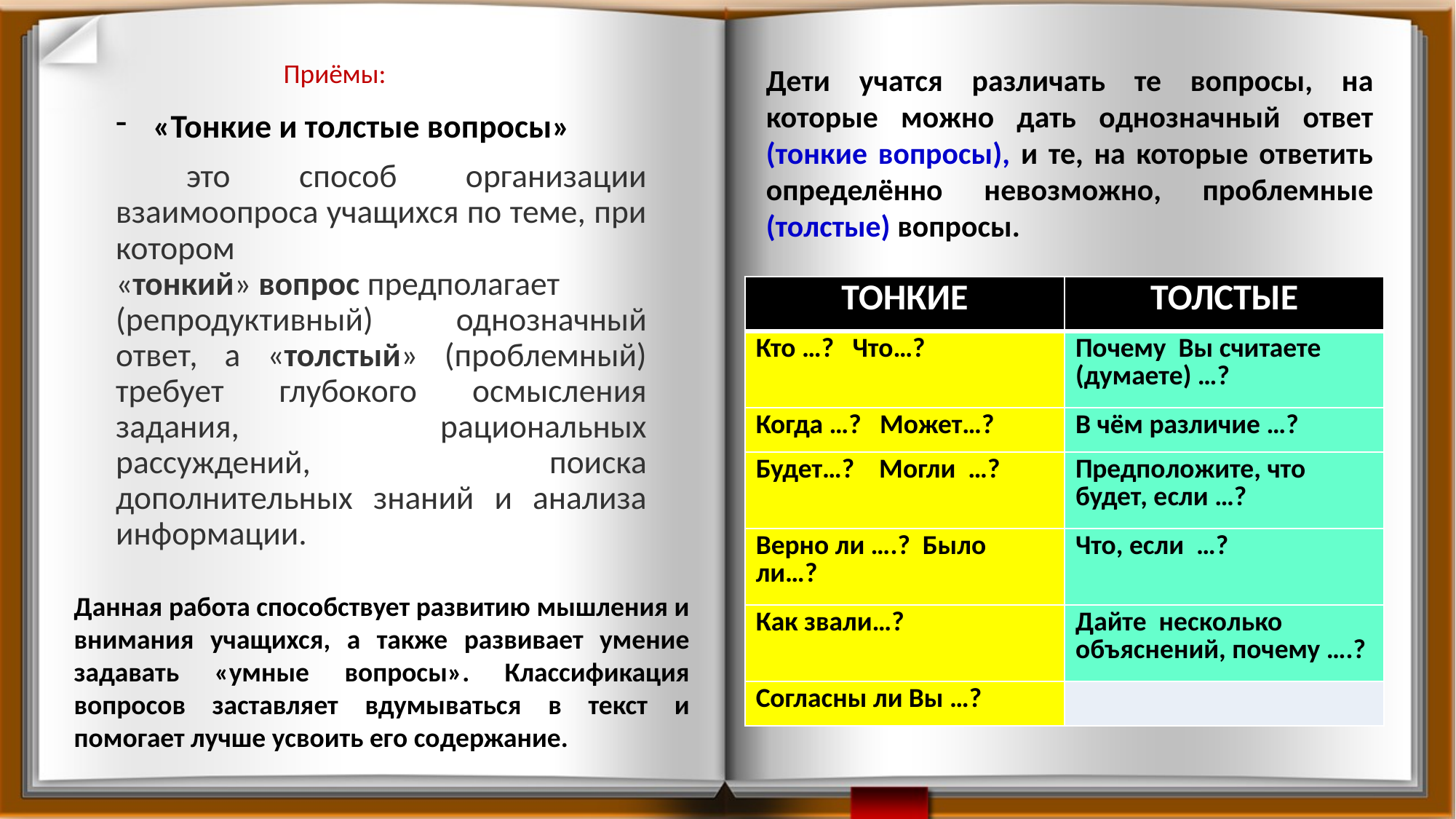

# Приёмы:
Дети учатся различать те вопросы, на которые можно дать однозначный ответ (тонкие вопросы), и те, на которые ответить определённо невозможно, проблемные (толстые) вопросы.
«Тонкие и толстые вопросы»
 это способ организации взаимоопроса учащихся по теме, при котором «тонкий» вопрос предполагает (репродуктивный) однозначный ответ, а «толстый» (проблемный) требует глубокого осмысления задания, рациональных рассуждений, поиска дополнительных знаний и анализа информации.
| ТОНКИЕ | ТОЛСТЫЕ |
| --- | --- |
| Кто …? Что…? | Почему Вы считаете (думаете) …? |
| Когда …? Может…? | В чём различие …? |
| Будет…? Могли …? | Предположите, что будет, если …? |
| Верно ли ….? Было ли…? | Что, если …? |
| Как звали…? | Дайте несколько объяснений, почему ….? |
| Согласны ли Вы …? |  |
Данная работа способствует развитию мышления и внимания учащихся, а также развивает умение задавать «умные вопросы». Классификация вопросов заставляет вдумываться в текст и помогает лучше усвоить его содержание.